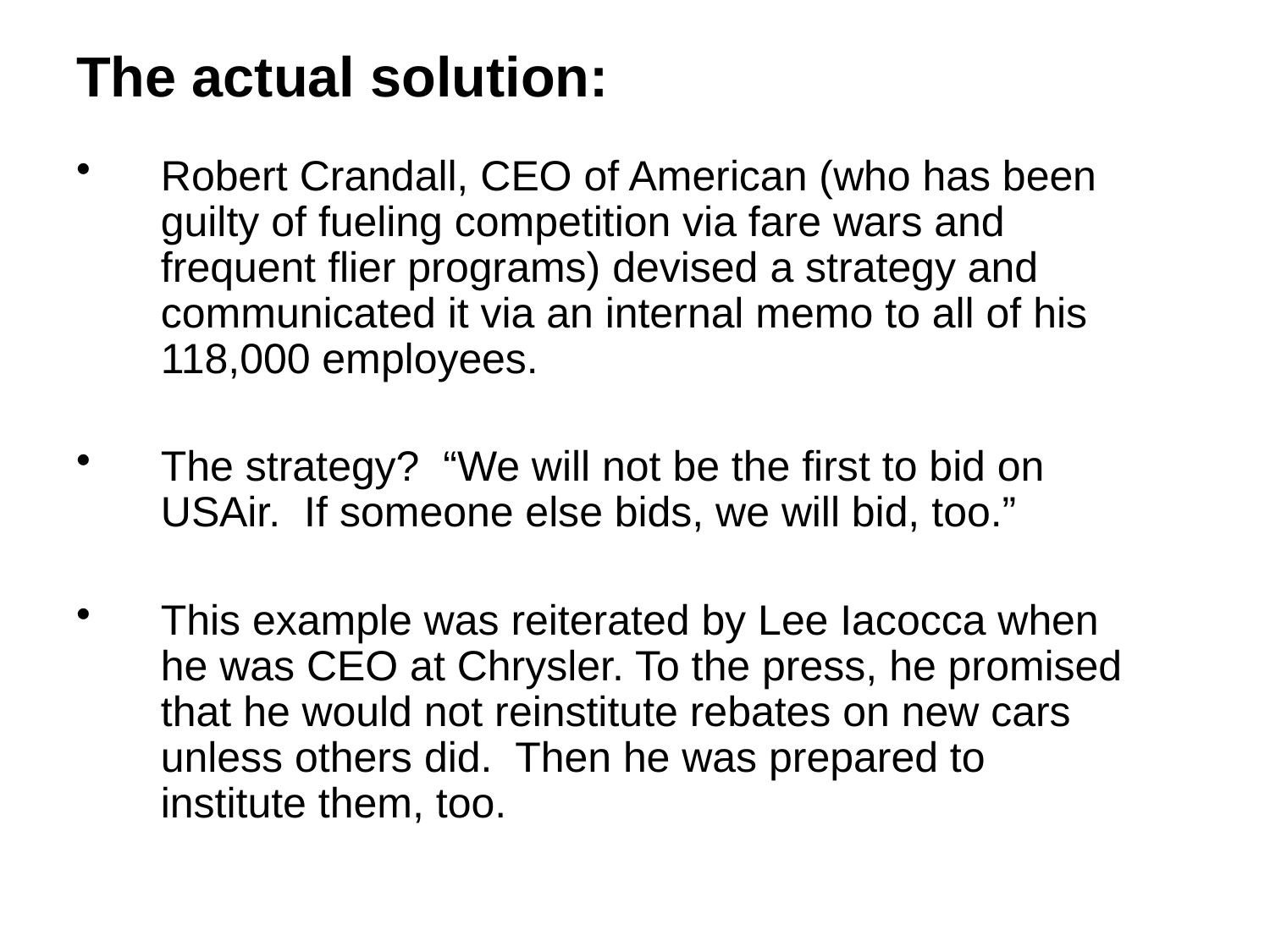

The actual solution:

Robert Crandall, CEO of American (who has been guilty of fueling competition via fare wars and frequent flier programs) devised a strategy and communicated it via an internal memo to all of his 118,000 employees.

The strategy?  “We will not be the first to bid on USAir.  If someone else bids, we will bid, too.”

This example was reiterated by Lee Iacocca when he was CEO at Chrysler. To the press, he promised that he would not reinstitute rebates on new cars unless others did.  Then he was prepared to institute them, too.